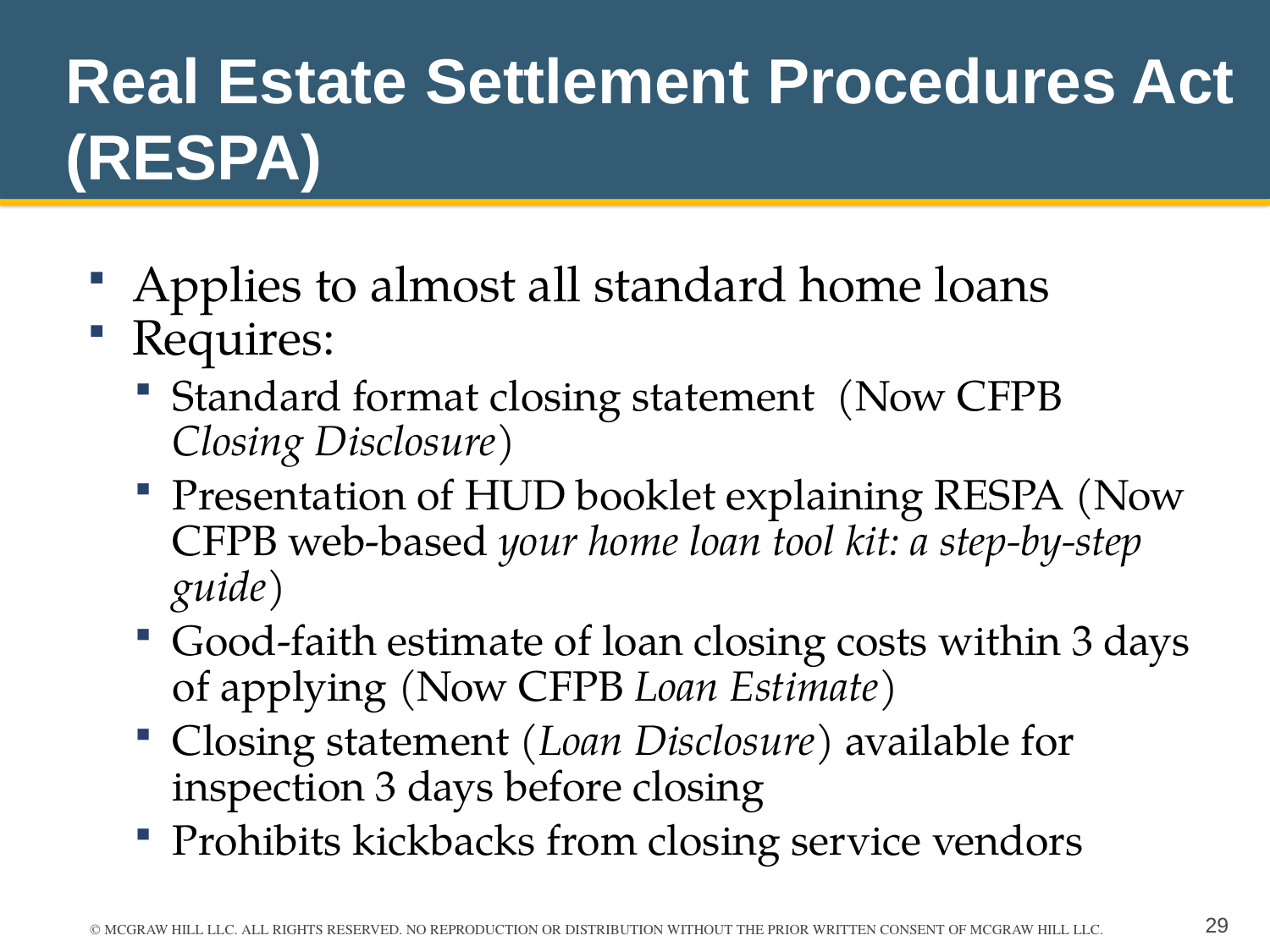

# Real Estate Settlement Procedures Act (RESPA)
Applies to almost all standard home loans
Requires:
Standard format closing statement  (Now CFPB Closing Disclosure)
Presentation of HUD booklet explaining RESPA (Now CFPB web-based your home loan tool kit: a step-by-step guide)
Good-faith estimate of loan closing costs within 3 days of applying (Now CFPB Loan Estimate)
Closing statement (Loan Disclosure) available for inspection 3 days before closing
Prohibits kickbacks from closing service vendors
© MCGRAW HILL LLC. ALL RIGHTS RESERVED. NO REPRODUCTION OR DISTRIBUTION WITHOUT THE PRIOR WRITTEN CONSENT OF MCGRAW HILL LLC.
29